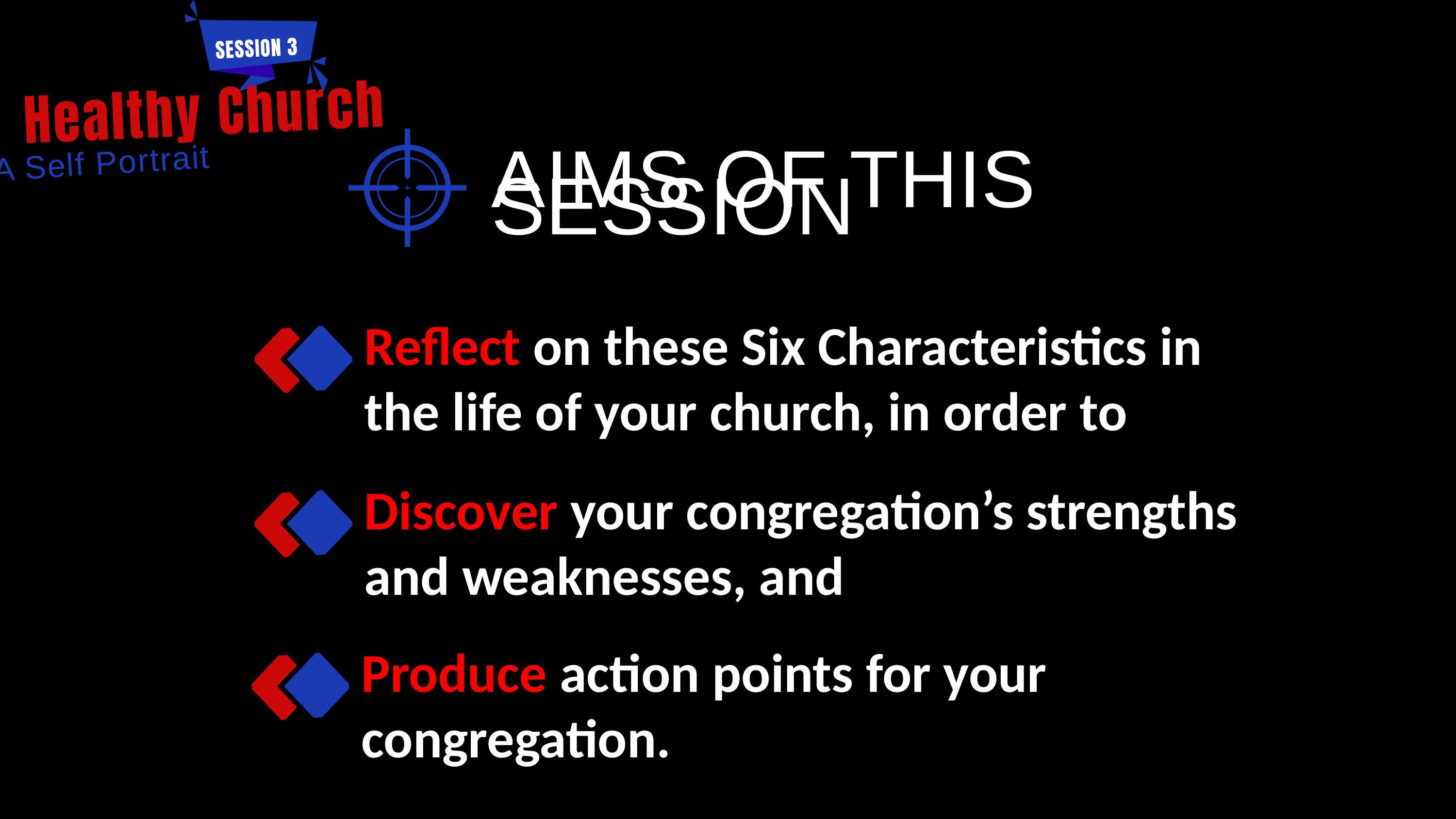

SESSION 3
Healthy Church
A Self Portrait

AIMS OF THIS SESSION
THE HEALTHY CHURCH PROFILE
Reflect on these Six Characteristics in the life of your church, in order to

Discover your congregation’s strengths and weaknesses, and

Produce action points for your congregation.

STEP 1